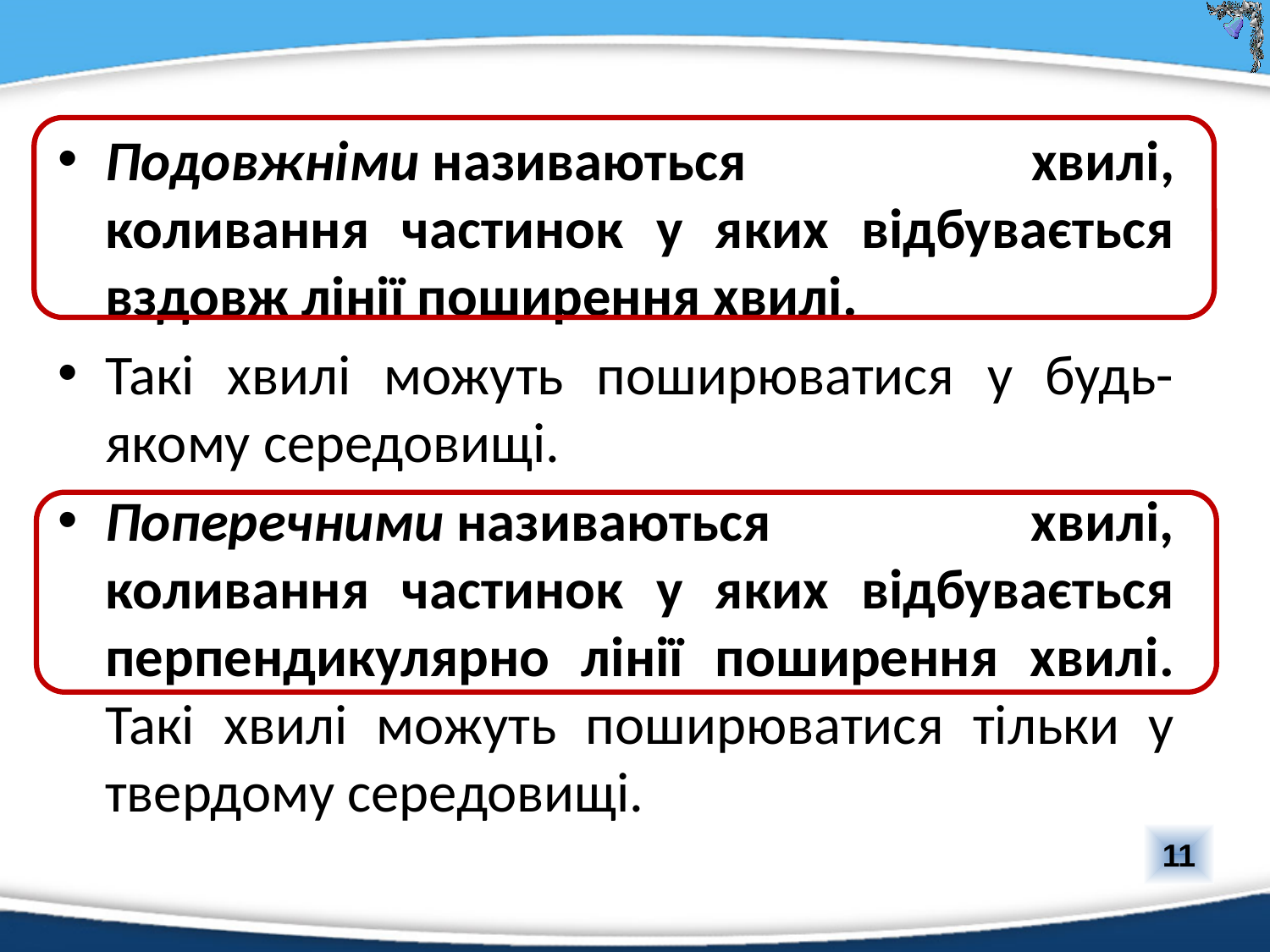

Подовжніми називаються хвилі, коливання частинок у яких відбувається вздовж лінії поширення хвилі.
Такі хвилі можуть поширюватися у будь-якому середовищі.
Поперечними називаються хвилі, коливання частинок у яких відбувається перпендикулярно лінії поширення хвилі. Такі хвилі можуть поширюватися тільки у твердому середовищі.

11